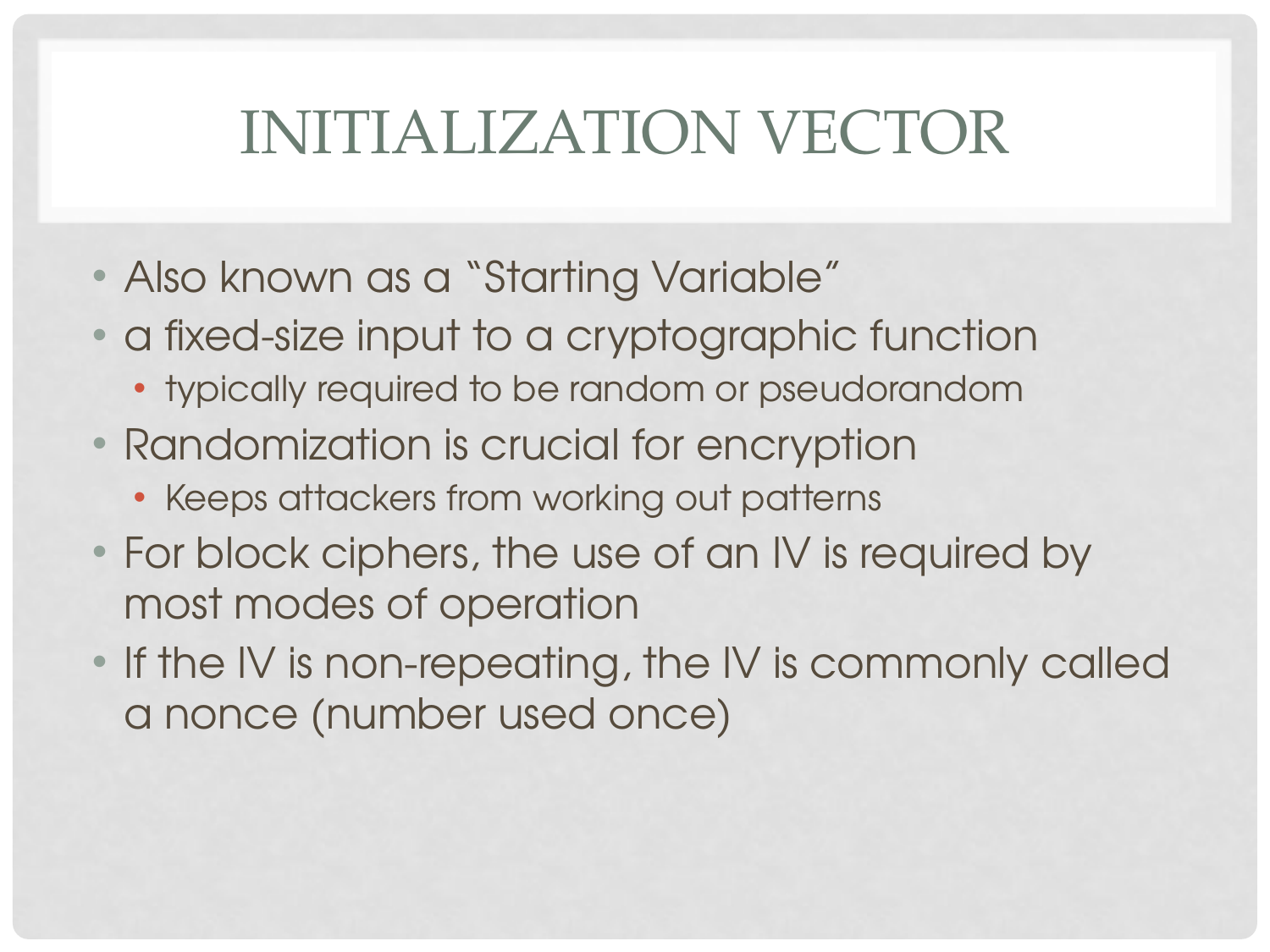

# Initialization vector
Also known as a “Starting Variable”
a fixed-size input to a cryptographic function
typically required to be random or pseudorandom
Randomization is crucial for encryption
Keeps attackers from working out patterns
For block ciphers, the use of an IV is required by most modes of operation
If the IV is non-repeating, the IV is commonly called a nonce (number used once)